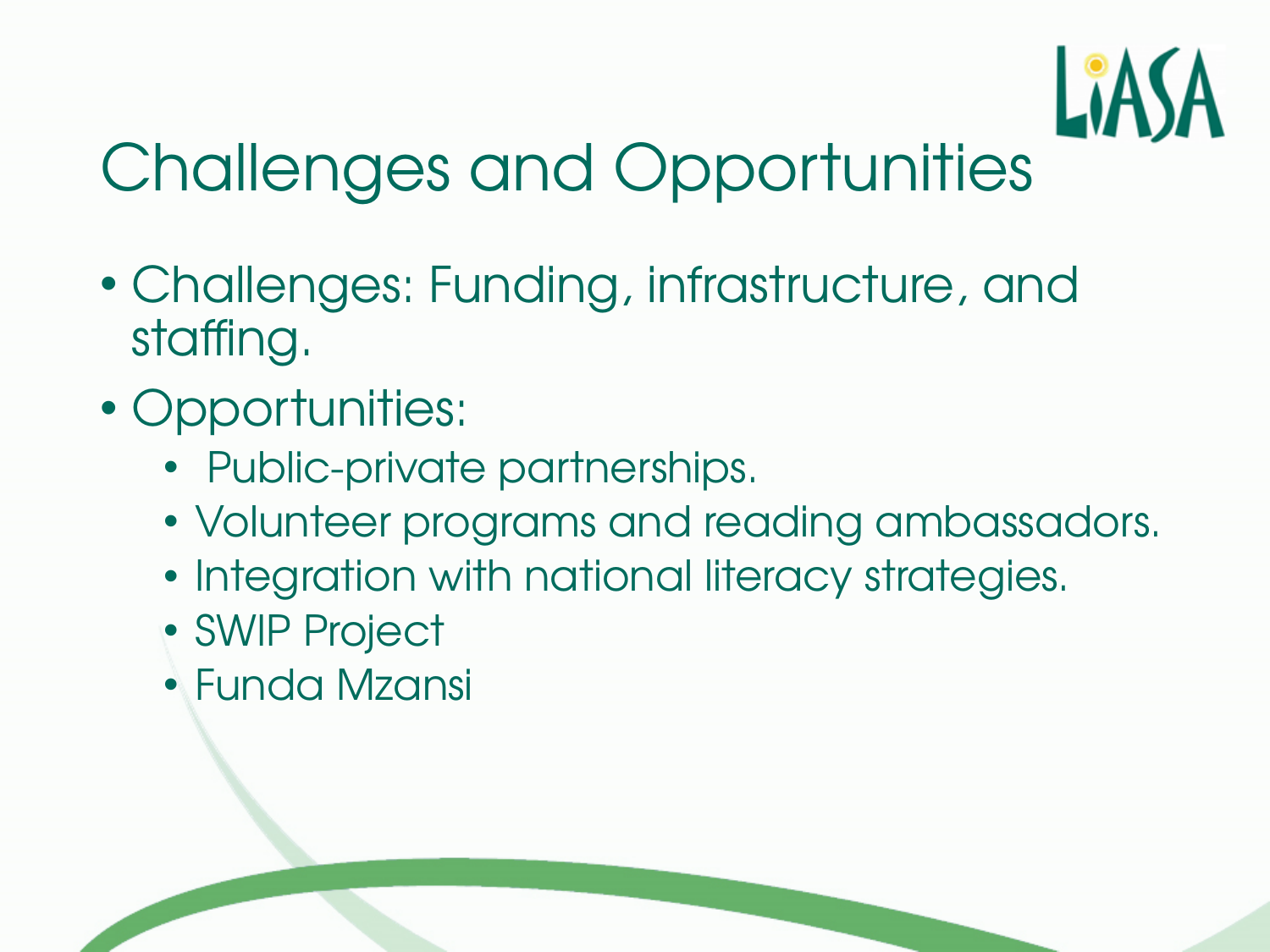

# Challenges and Opportunities
Challenges: Funding, infrastructure, and staffing.
Opportunities:
 Public-private partnerships.
Volunteer programs and reading ambassadors.
Integration with national literacy strategies.
SWIP Project
Funda Mzansi